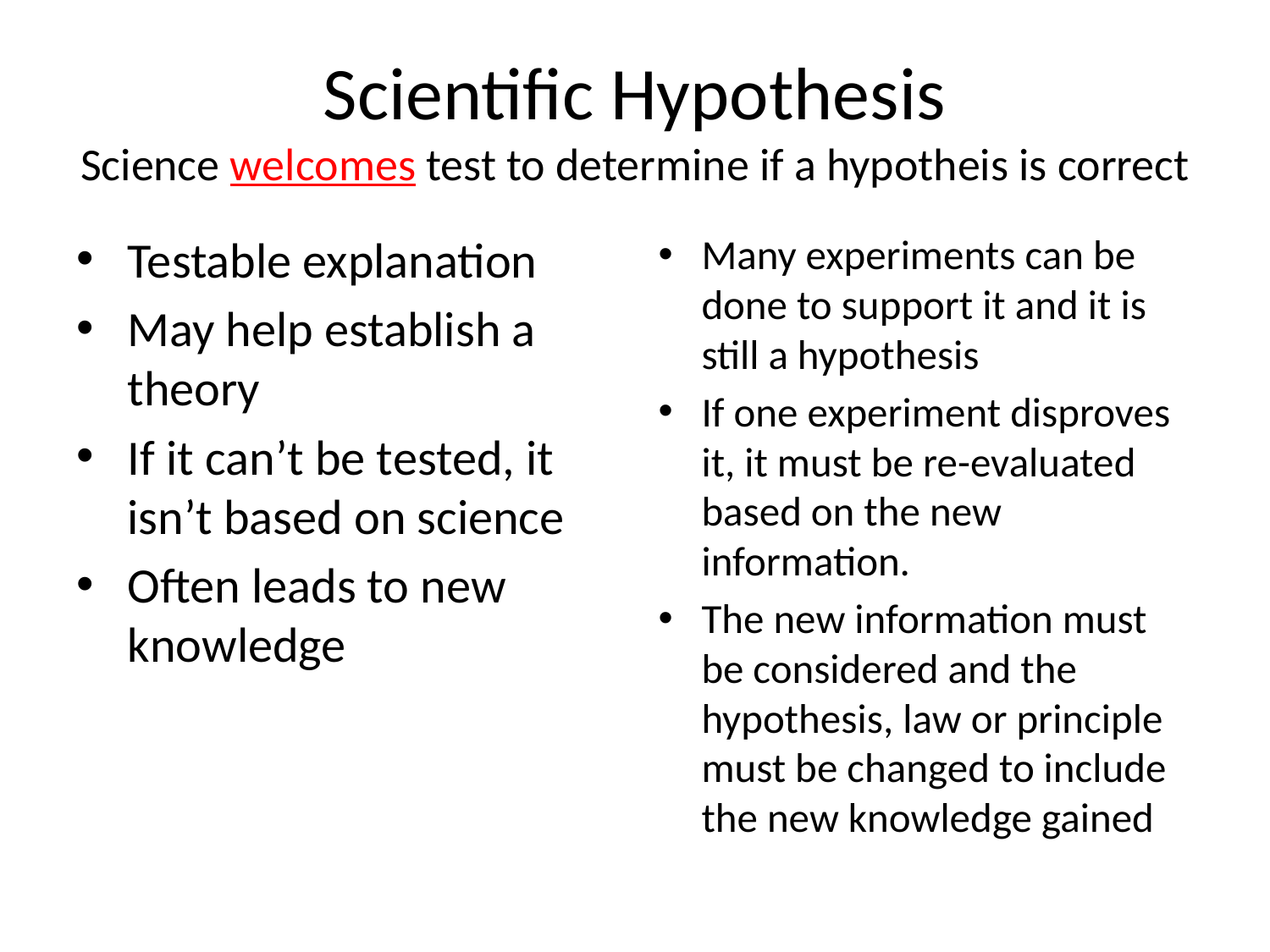

# Scientific Hypothesis Science welcomes test to determine if a hypotheis is correct
Testable explanation
May help establish a theory
If it can’t be tested, it isn’t based on science
Often leads to new knowledge
Many experiments can be done to support it and it is still a hypothesis
If one experiment disproves it, it must be re-evaluated based on the new information.
The new information must be considered and the hypothesis, law or principle must be changed to include the new knowledge gained